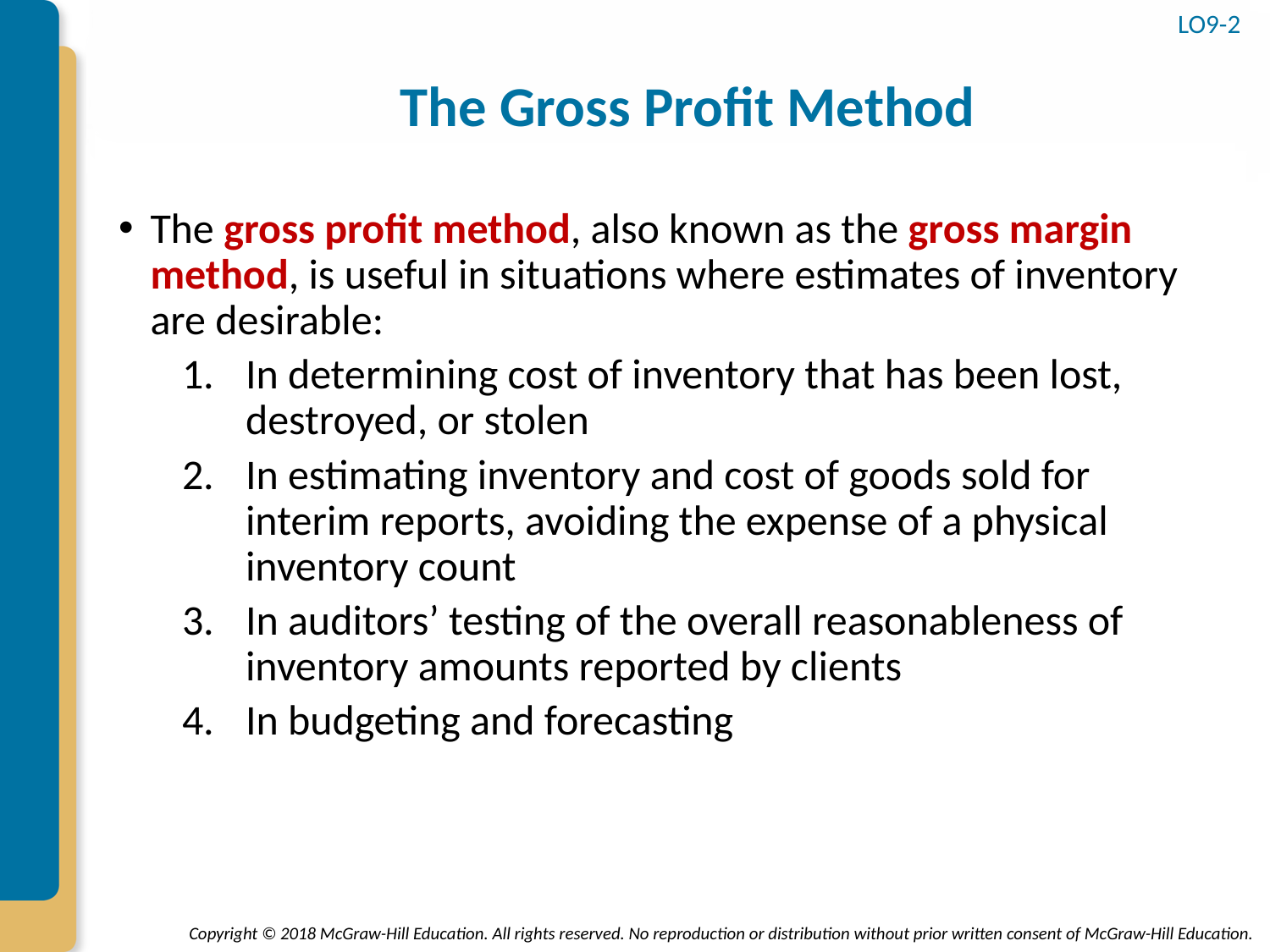

# The Gross Profit Method
LO9-2
The gross profit method, also known as the gross margin method, is useful in situations where estimates of inventory are desirable:
In determining cost of inventory that has been lost, destroyed, or stolen
In estimating inventory and cost of goods sold for interim reports, avoiding the expense of a physical inventory count
In auditors’ testing of the overall reasonableness of inventory amounts reported by clients
In budgeting and forecasting